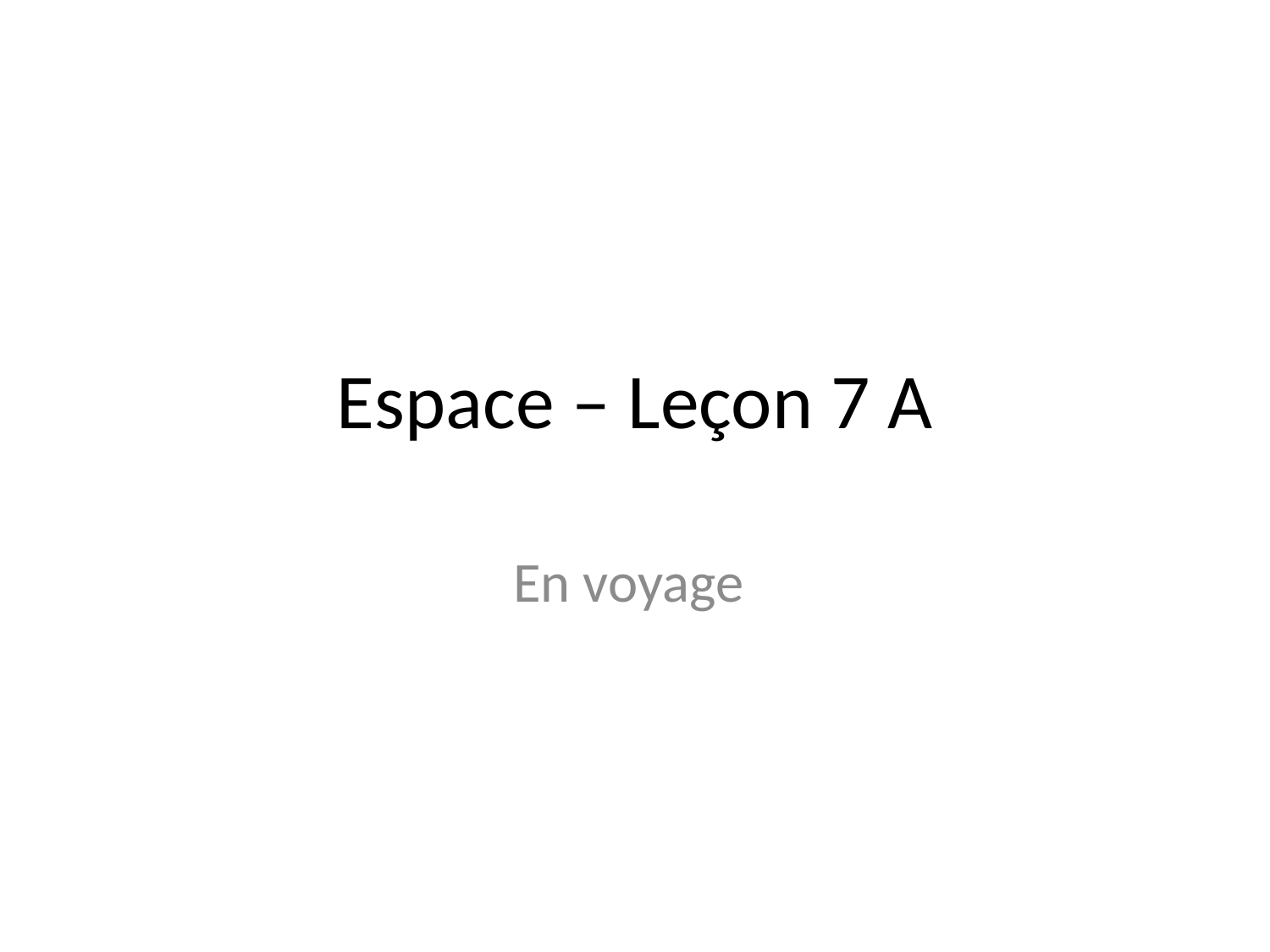

# Espace – Leçon 7 A
En voyage